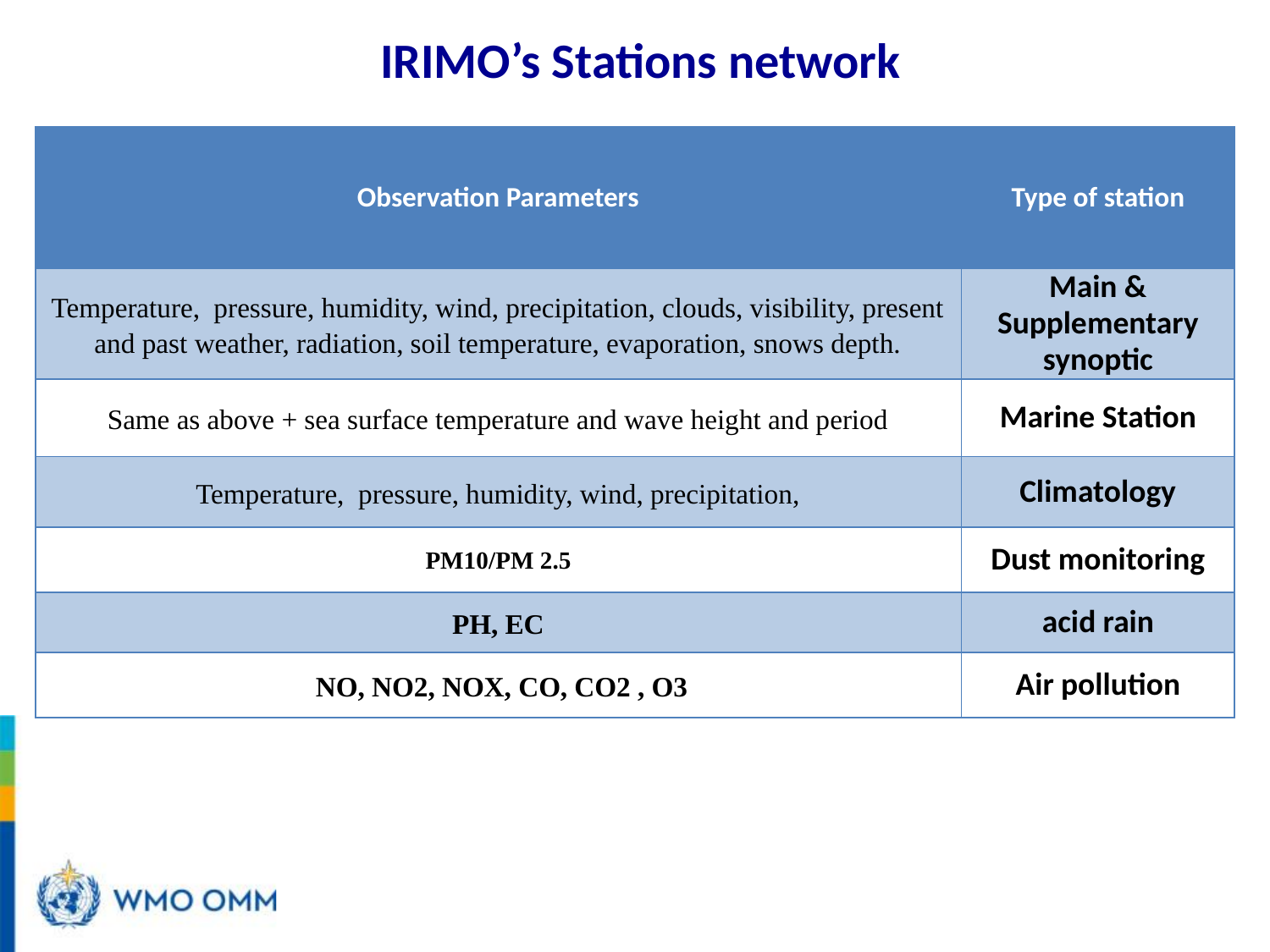

IRIMO’s Stations network
| Observation Parameters | Type of station |
| --- | --- |
| Temperature, pressure, humidity, wind, precipitation, clouds, visibility, present and past weather, radiation, soil temperature, evaporation, snows depth. | Main & Supplementary synoptic |
| Same as above + sea surface temperature and wave height and period | Marine Station |
| Temperature, pressure, humidity, wind, precipitation, | Climatology |
| PM10/PM 2.5 | Dust monitoring |
| PH, EC | acid rain |
| NO, NO2, NOX, CO, CO2 , O3 | Air pollution |